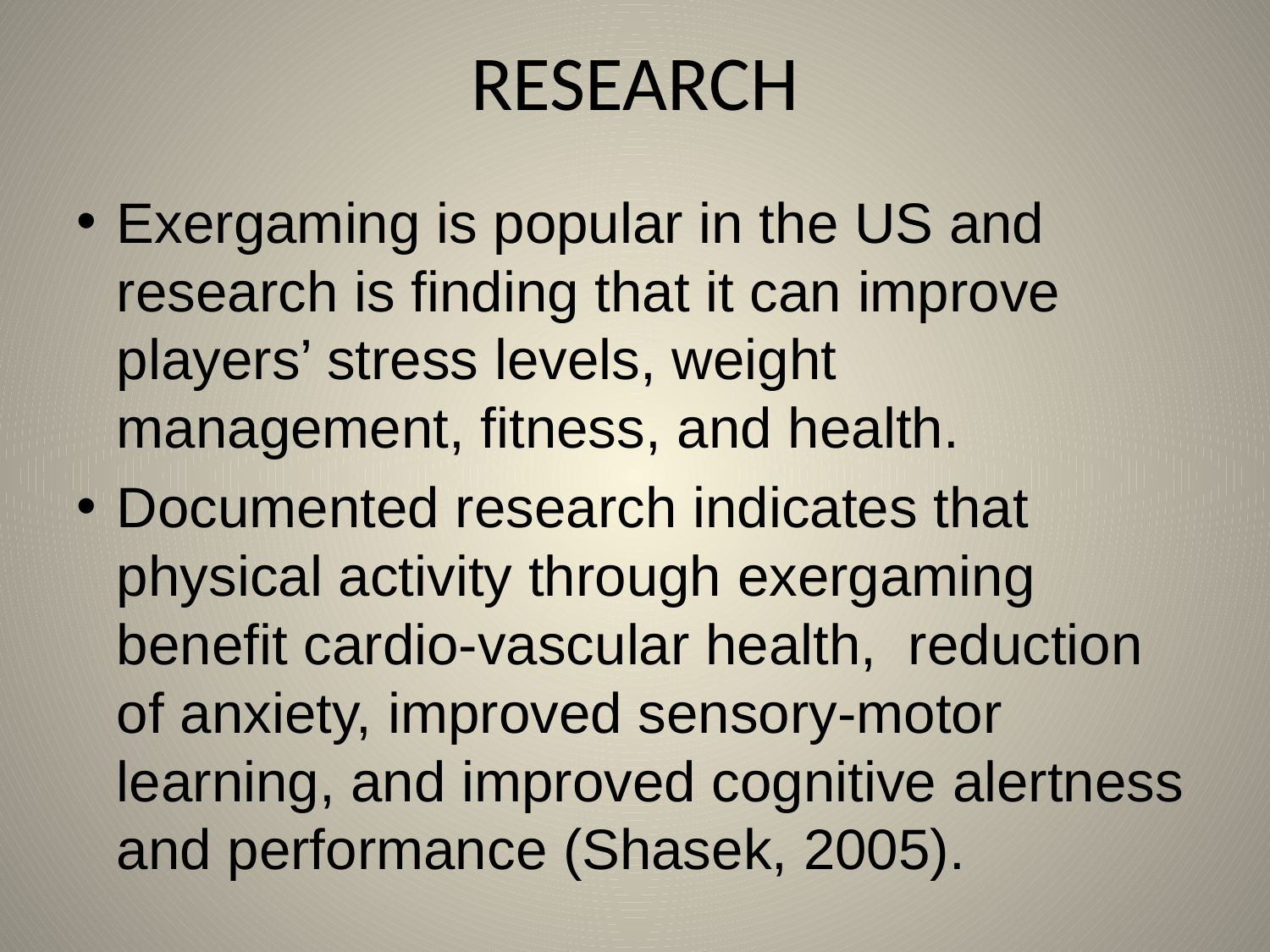

# RESEARCH
Exergaming is popular in the US and research is finding that it can improve players’ stress levels, weight management, fitness, and health.
Documented research indicates that physical activity through exergaming benefit cardio-vascular health,  reduction of anxiety, improved sensory-motor learning, and improved cognitive alertness and performance (Shasek, 2005).